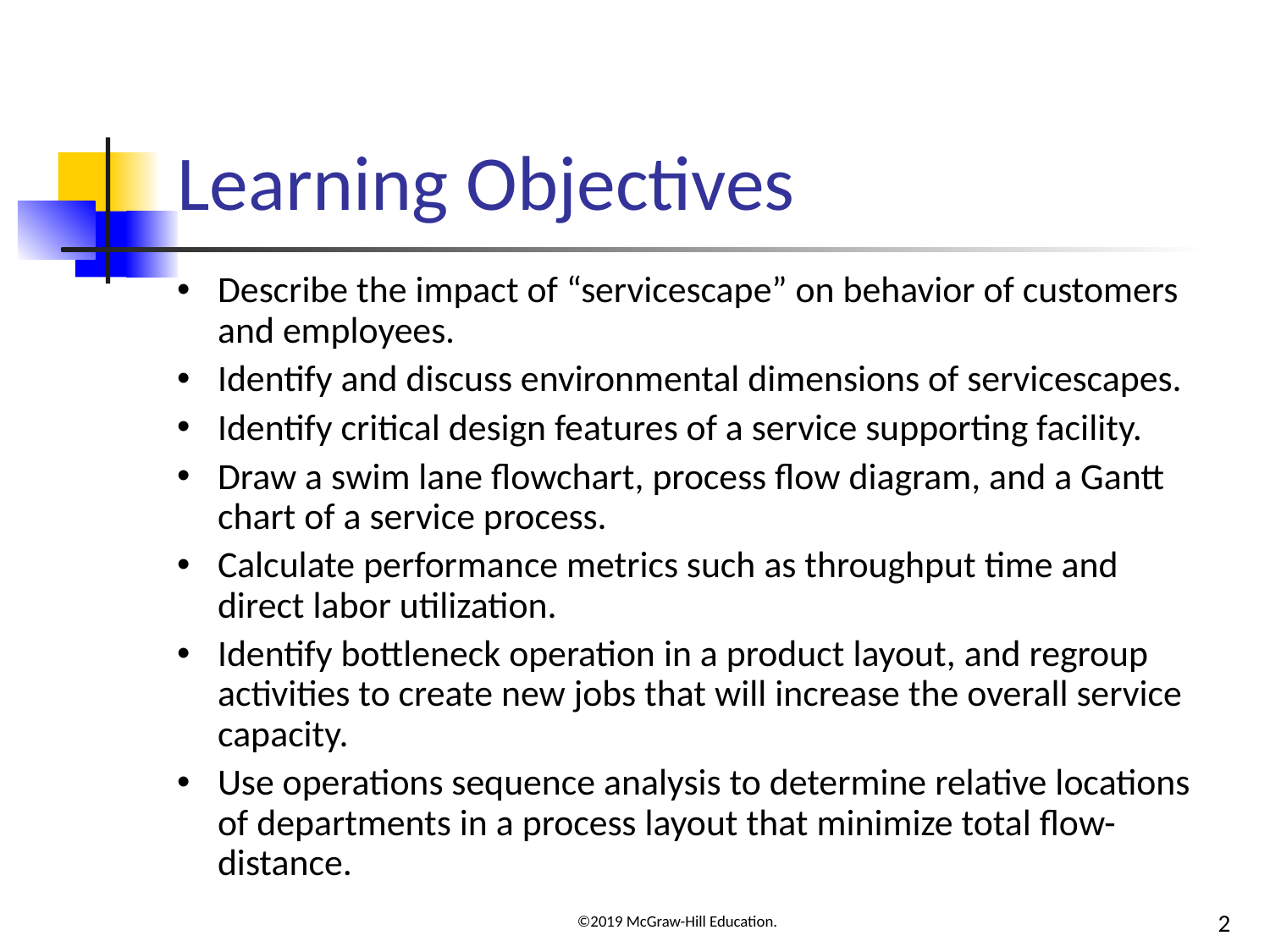

# Learning Objectives
Describe the impact of “servicescape” on behavior of customers and employees.
Identify and discuss environmental dimensions of servicescapes.
Identify critical design features of a service supporting facility.
Draw a swim lane flowchart, process flow diagram, and a Gantt chart of a service process.
Calculate performance metrics such as throughput time and direct labor utilization.
Identify bottleneck operation in a product layout, and regroup activities to create new jobs that will increase the overall service capacity.
Use operations sequence analysis to determine relative locations of departments in a process layout that minimize total flow-distance.